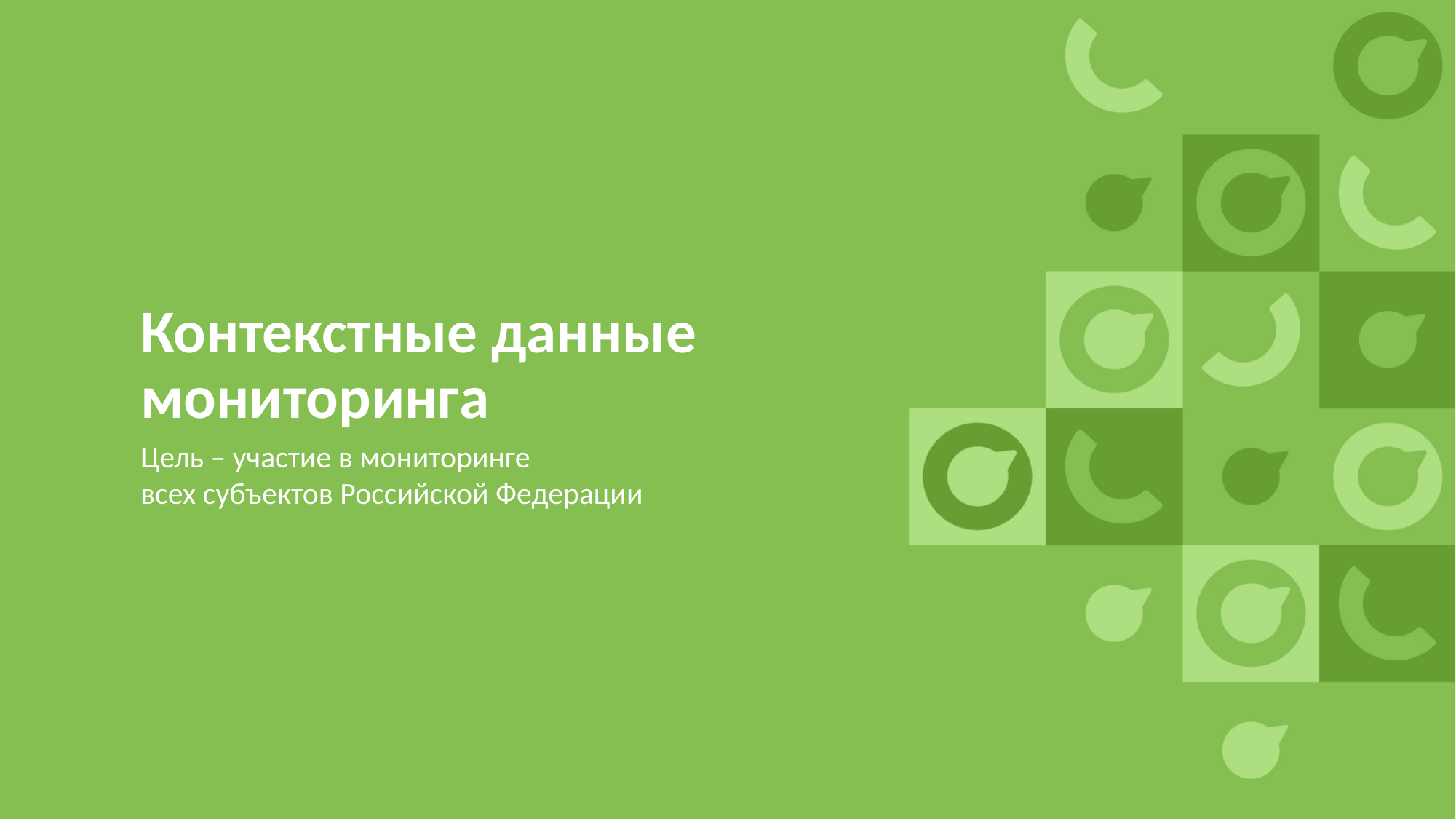

Контекстные данные мониторинга
Цель – участие в мониторинге
всех субъектов Российской Федерации